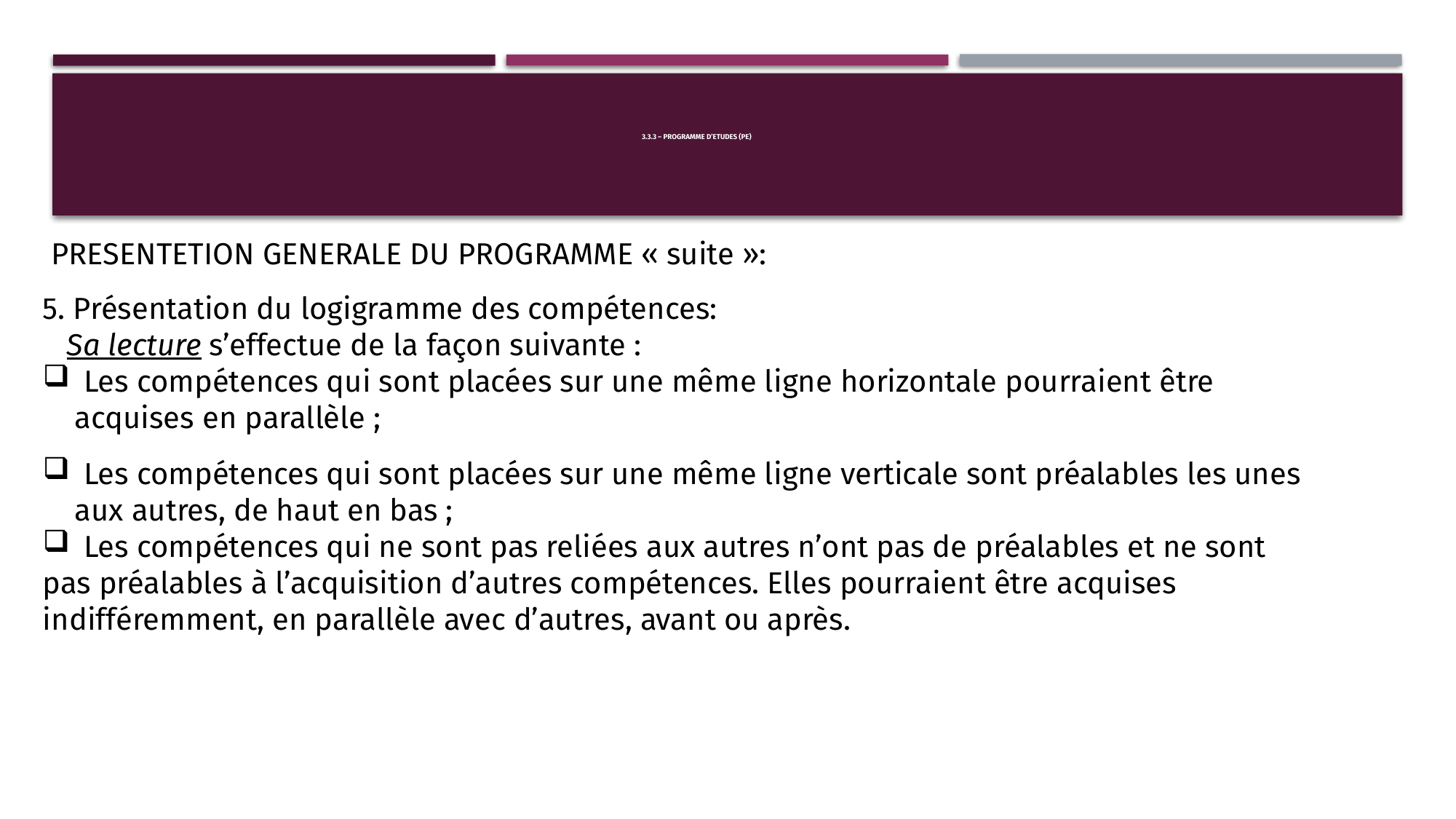

# 3.3.3 – PROGRAMME D’ETUDES (PE)
 PRESENTETION GENERALE DU PROGRAMME « suite »:
5. Présentation du logigramme des compétences:
   Sa lecture s’effectue de la façon suivante :
Les compétences qui sont placées sur une même ligne horizontale pourraient être
    acquises en parallèle ;

Les compétences qui sont placées sur une même ligne verticale sont préalables les unes
    aux autres, de haut en bas ;
Les compétences qui ne sont pas reliées aux autres n’ont pas de préalables et ne sont
pas préalables à l’acquisition d’autres compétences. Elles pourraient être acquises
indifféremment, en parallèle avec d’autres, avant ou après.